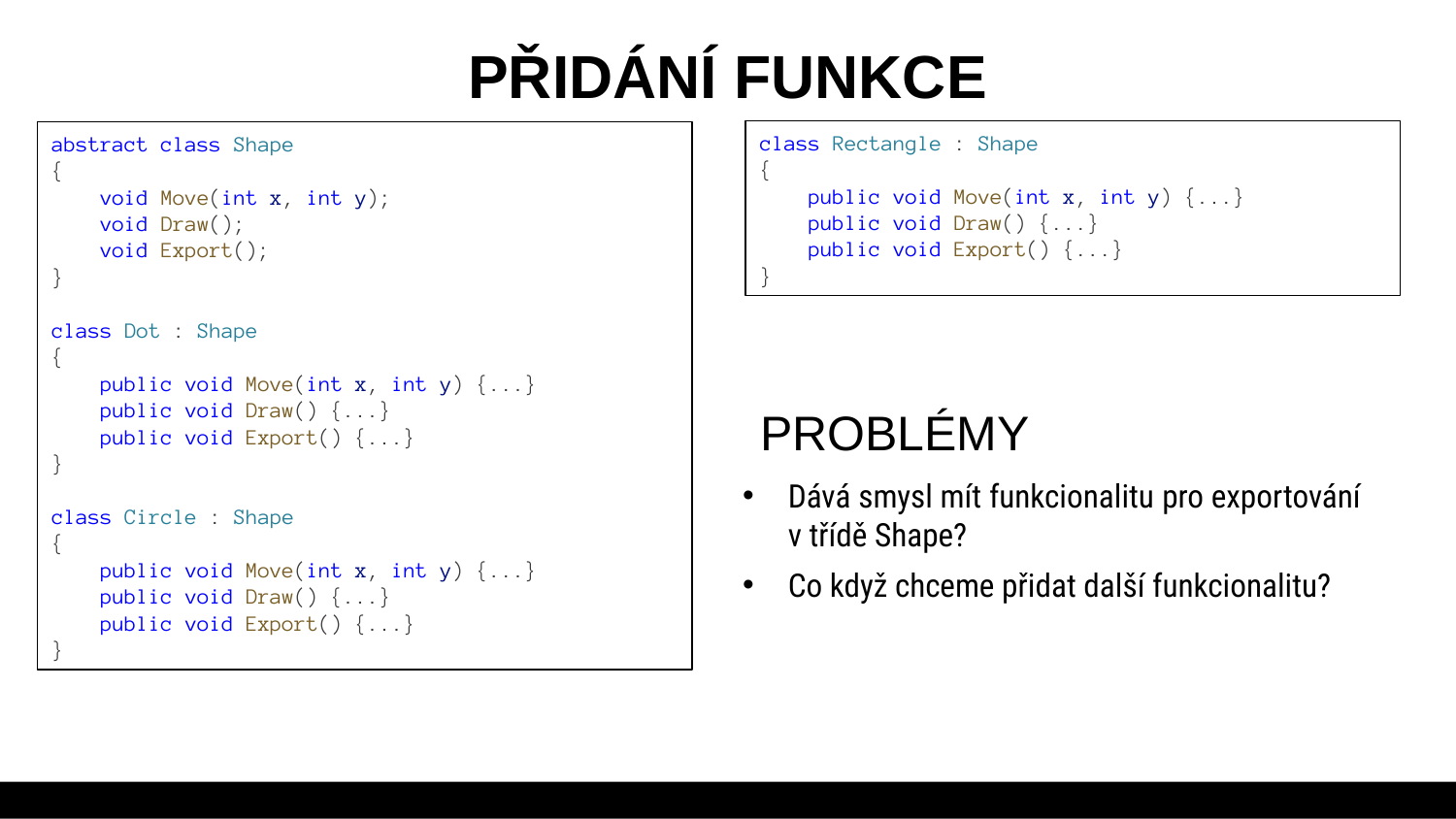

# PŘIDÁNÍ FUNKCE
class Rectangle : Shape
{
    public void Move(int x, int y) {...}
    public void Draw() {...}
    public void Export() {...}
}
abstract class Shape
{
    void Move(int x, int y);
    void Draw();
    void Export();
}

class Dot : Shape
{
    public void Move(int x, int y) {...}
    public void Draw() {...}
    public void Export() {...}
}

class Circle : Shape
{
    public void Move(int x, int y) {...}
    public void Draw() {...}
    public void Export() {...}
}
PROBLÉMY
Dává smysl mít funkcionalitu pro exportování v třídě Shape?
Co když chceme přidat další funkcionalitu?